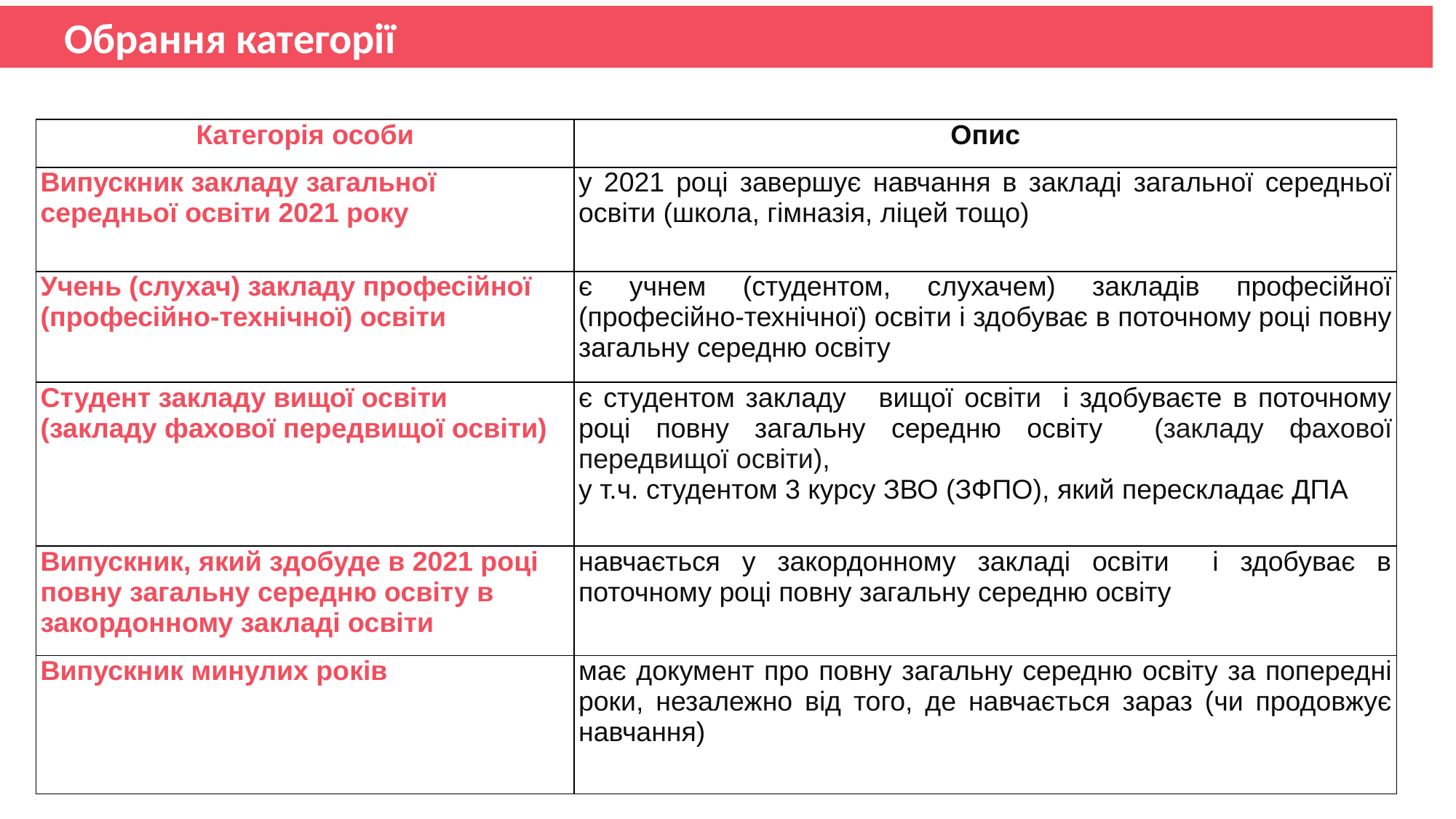

Обрання категорії
| Категорія особи | Опис |
| --- | --- |
| Випускник закладу загальної середньої освіти 2021 року | у 2021 році завершує навчання в закладі загальної середньої освіти (школа, гімназія, ліцей тощо) |
| Учень (слухач) закладу професійної (професійно-технічної) освіти | є учнем (студентом, слухачем) закладів професійної (професійно-технічної) освіти і здобуває в поточному році повну загальну середню освіту |
| Студент закладу вищої освіти (закладу фахової передвищої освіти) | є студентом закладу вищої освіти і здобуваєте в поточному році повну загальну середню освіту (закладу фахової передвищої освіти), у т.ч. студентом 3 курсу ЗВО (ЗФПО), який перескладає ДПА |
| Випускник, який здобуде в 2021 році повну загальну середню освіту в закордонному закладі освіти | навчається у закордонному закладі освіти і здобуває в поточному році повну загальну середню освіту |
| Випускник минулих років | має документ про повну загальну середню освіту за попередні роки, незалежно від того, де навчається зараз (чи продовжує навчання) |